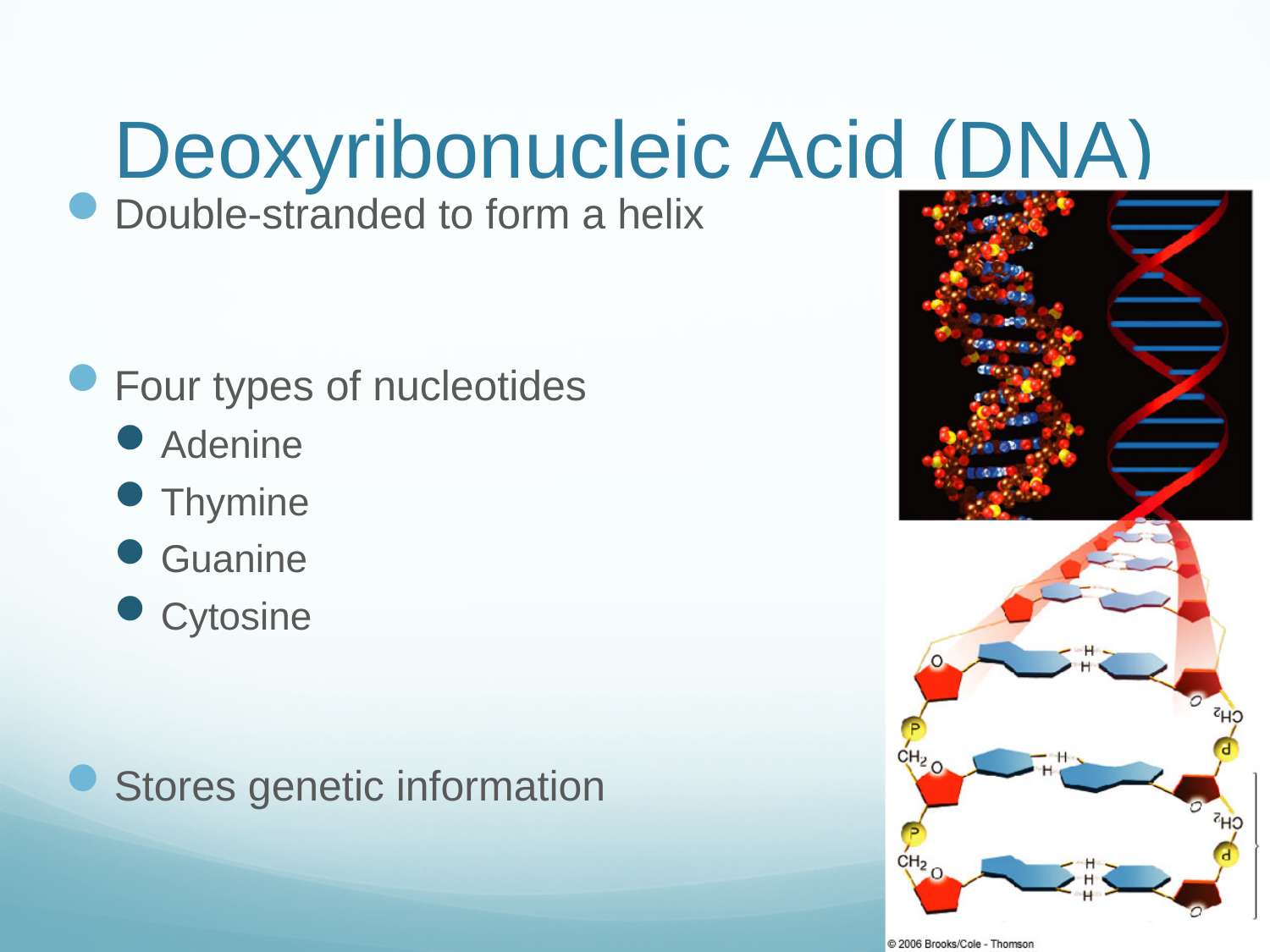

# Deoxyribonucleic Acid (DNA)
Double-stranded to form a helix

Four types of nucleotides
Adenine
Thymine
Guanine
Cytosine

Stores genetic information